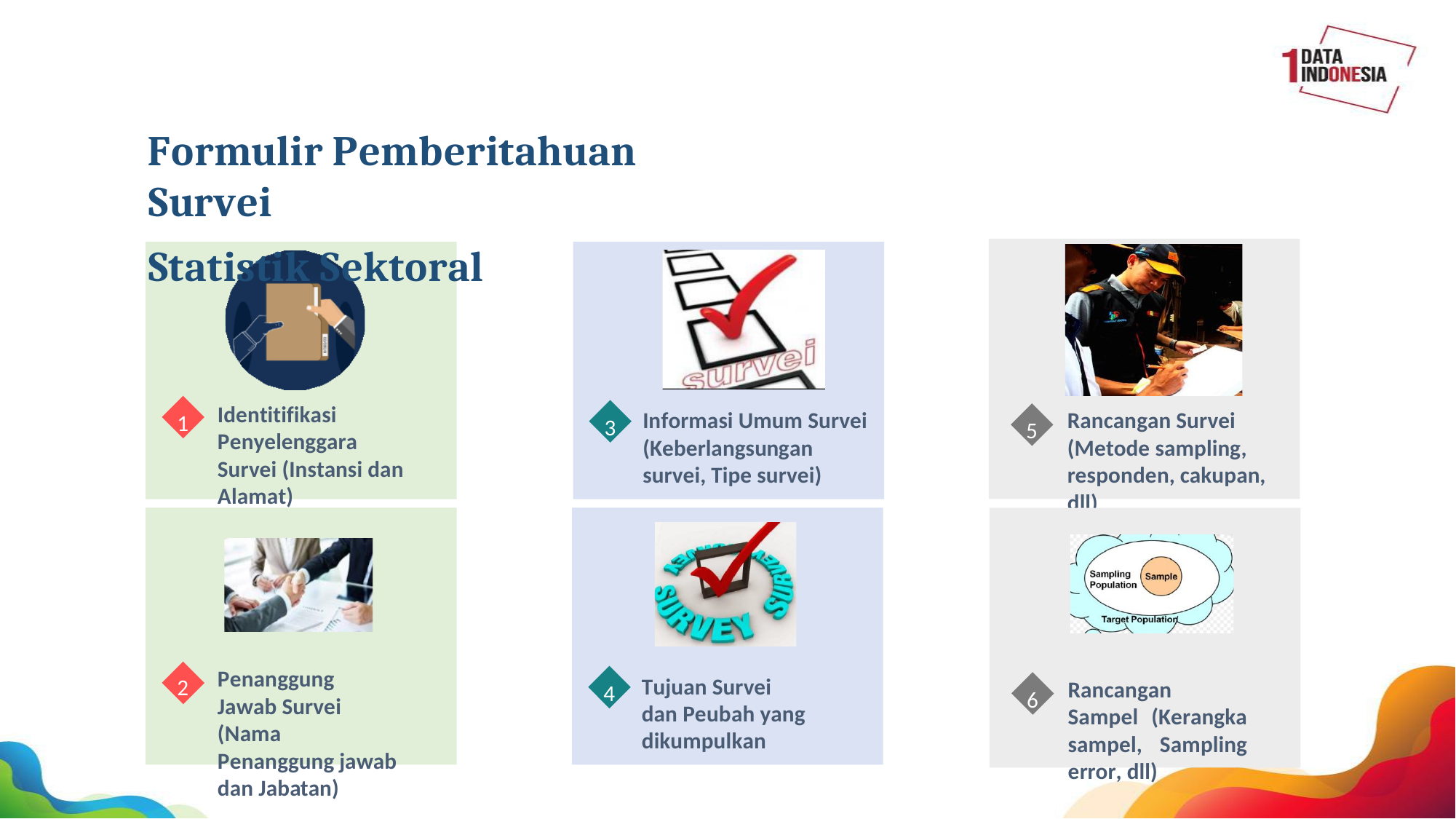

Formulir Pemberitahuan Survei
Statistik Sektoral

Identitifikasi Penyelenggara Survei (Instansi dan Alamat)

Informasi Umum Survei (Keberlangsungan survei, Tipe survei)
Rancangan Survei (Metode sampling, responden, cakupan, dll)
1
3
5

Penanggung Jawab Survei (Nama Penanggung jawab dan Jabatan)

Tujuan Survei dan Peubah yang dikumpulkan

2
Rancangan Sampel (Kerangka sampel, Sampling error, dll)
4
6